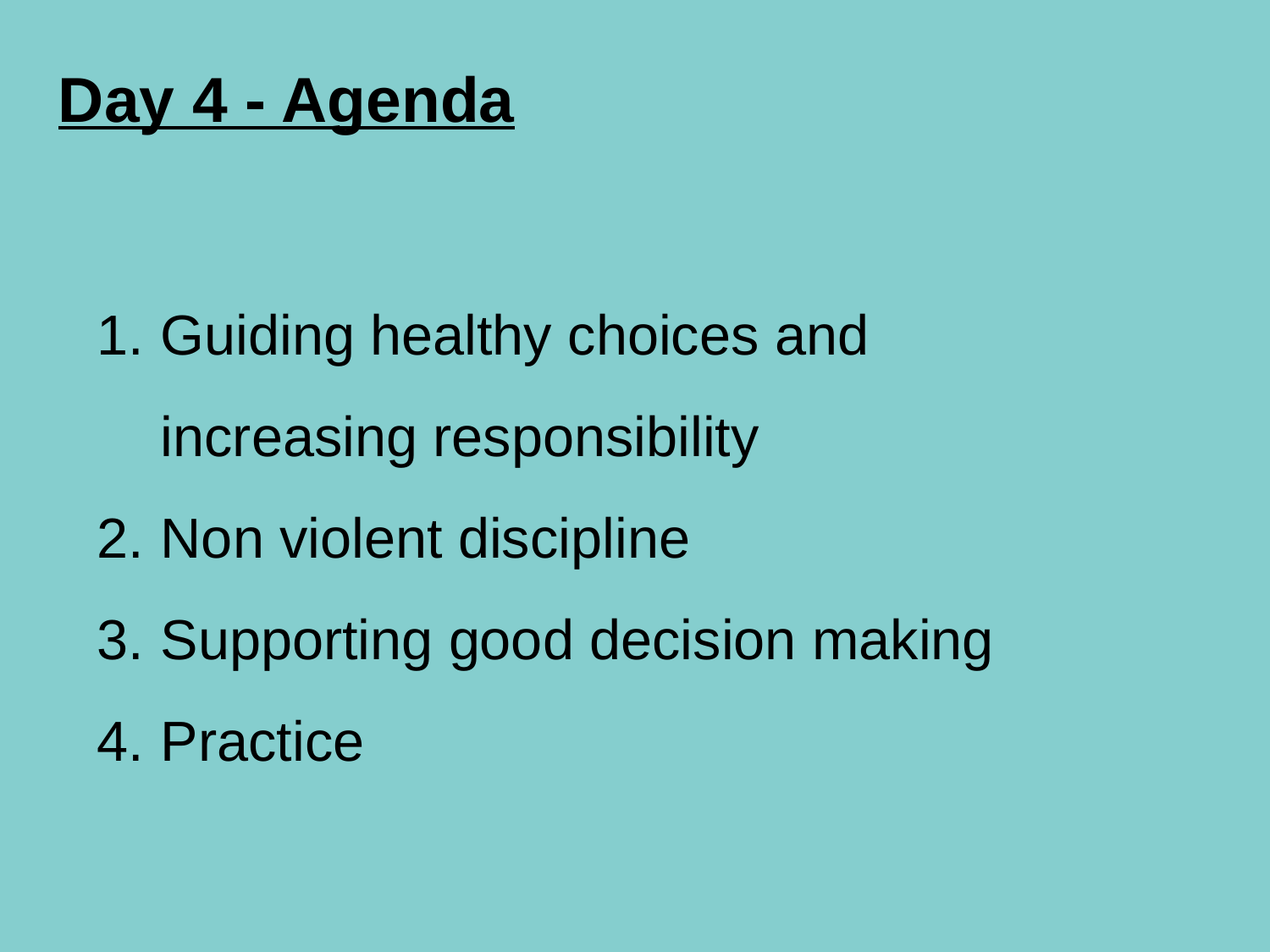

Day 4 - Agenda

Guiding healthy choices and increasing responsibility
Non violent discipline
Supporting good decision making
Practice